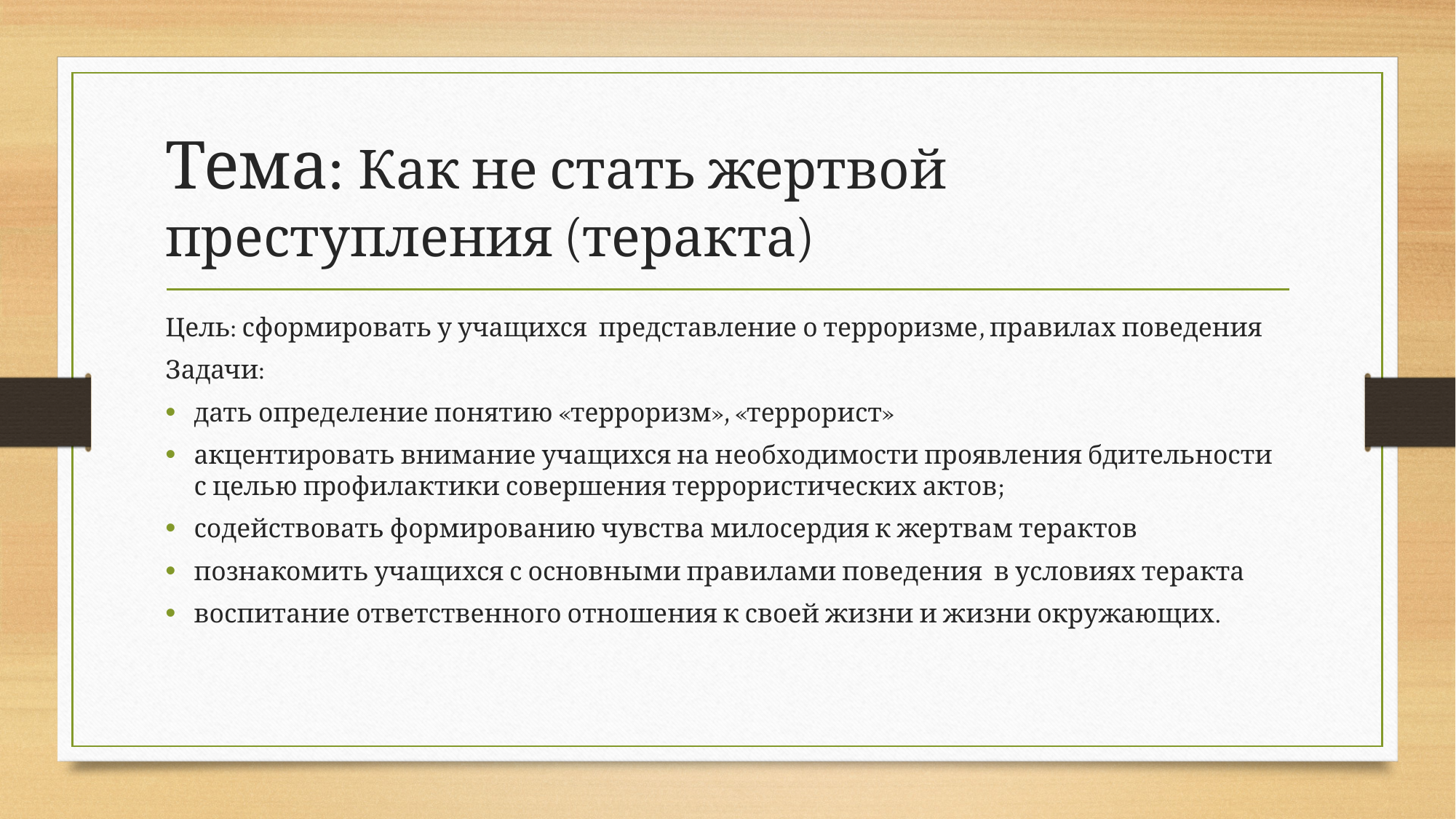

# Тема: Как не стать жертвой преступления (теракта)
Цель: сформировать у учащихся  представление о терроризме, правилах поведения
Задачи:
дать определение понятию «терроризм», «террорист»
акцентировать внимание учащихся на необходимости проявления бдительности с целью профилактики совершения террористических актов;
содействовать формированию чувства милосердия к жертвам терактов
познакомить учащихся с основными правилами поведения  в условиях теракта
воспитание ответственного отношения к своей жизни и жизни окружающих.